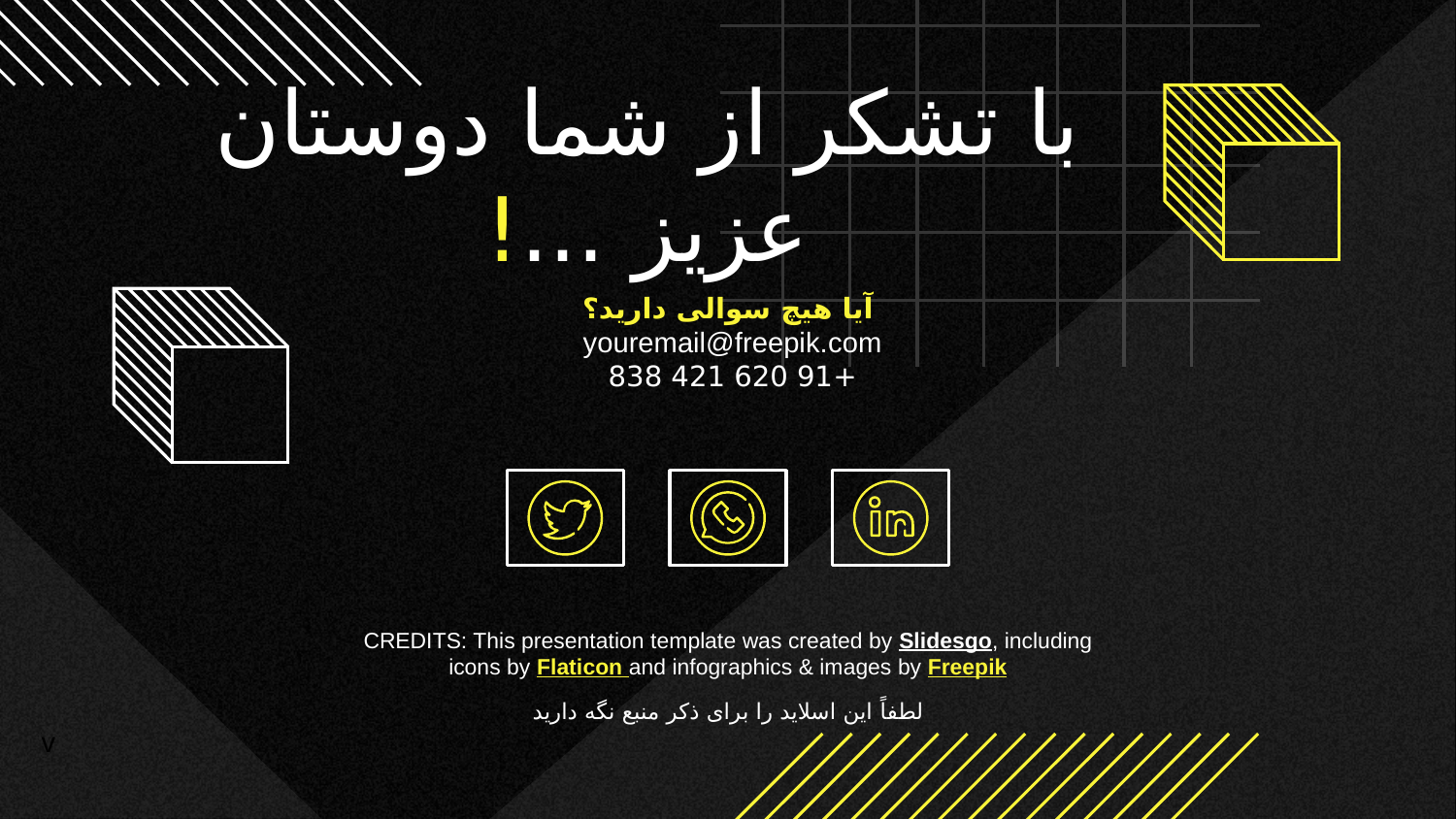

# با تشکر از شما دوستان عزیز ...!
آیا هیچ سوالی دارید؟
youremail@freepik.com
+91 620 421 838

لطفاً این اسلاید را برای ذکر منبع نگه دارید